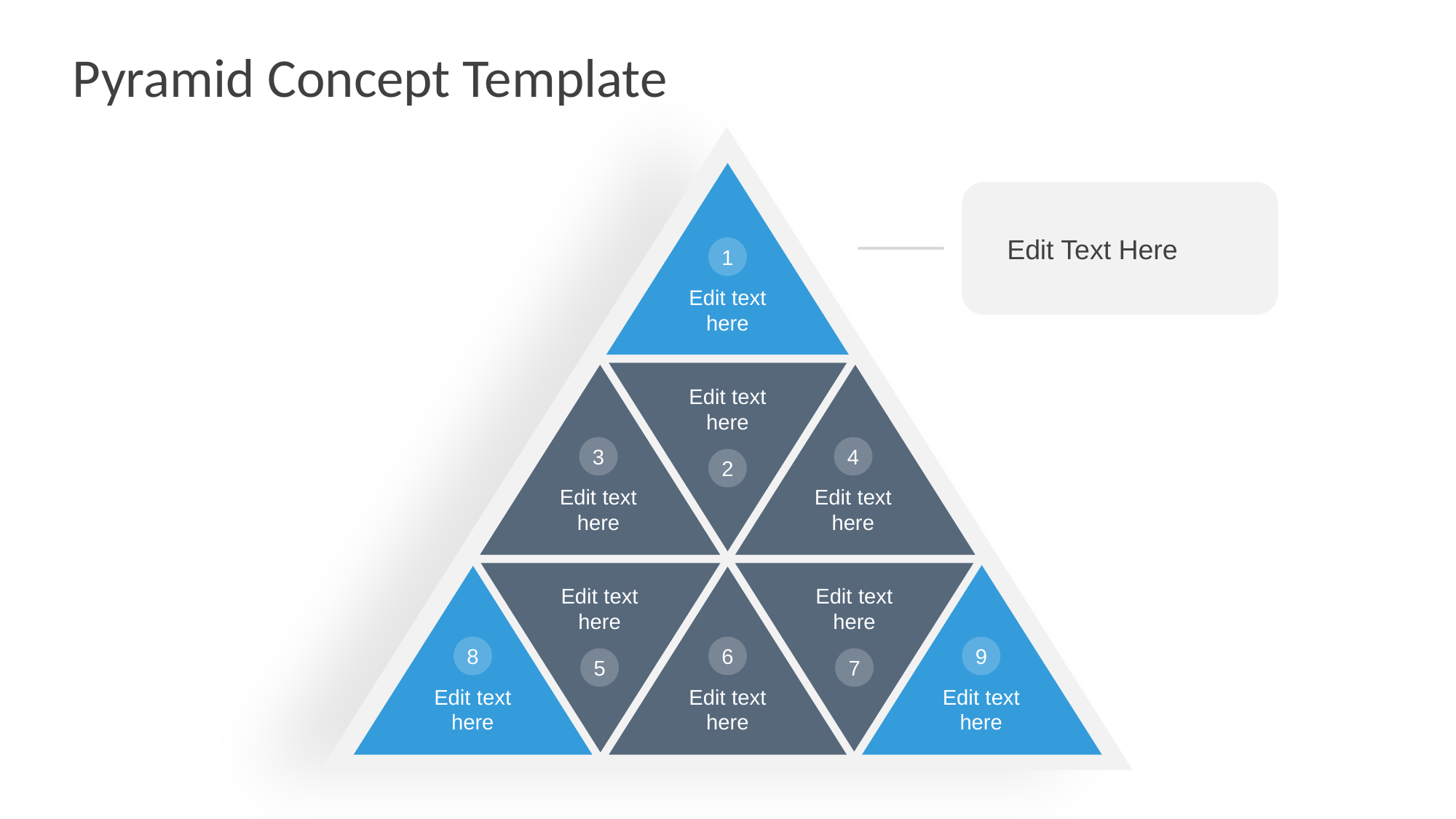

# Pyramid Concept Template

Edit Text Here

1
Edit text here

Edit text here

2

3
Edit text
here

4
Edit text here

Edit text
here

5
Edit text here

7

8
Edit text here

6
Edit text
here

9
Edit text
here